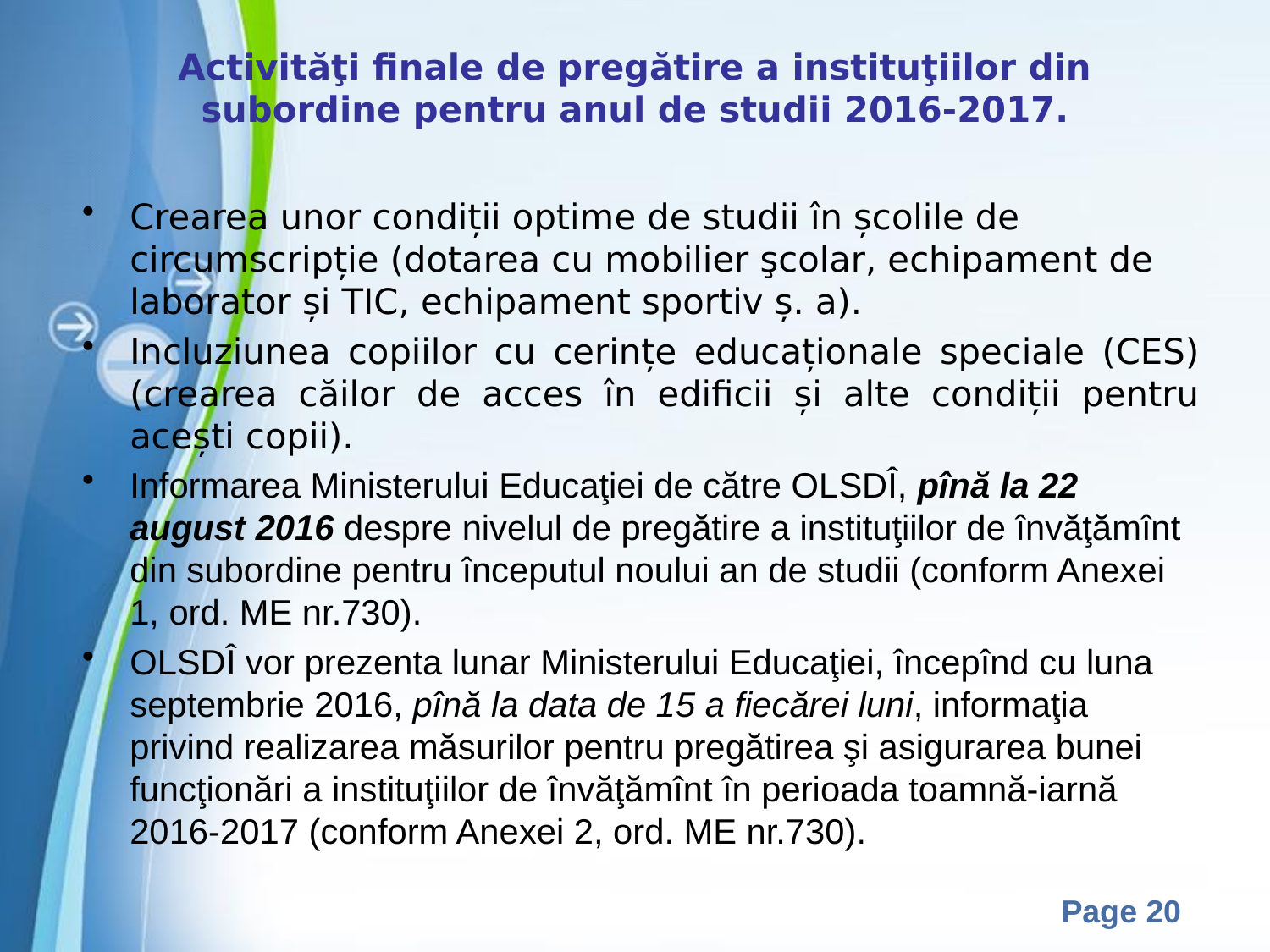

# Activităţi finale de pregătire a instituţiilor din subordine pentru anul de studii 2016-2017.
Crearea unor condiții optime de studii în școlile de circumscripție (dotarea cu mobilier şcolar, echipament de laborator și TIC, echipament sportiv ș. a).
Incluziunea copiilor cu cerințe educaționale speciale (CES)(crearea căilor de acces în edificii și alte condiții pentru acești copii).
Informarea Ministerului Educaţiei de către OLSDÎ, pînă la 22 august 2016 despre nivelul de pregătire a instituţiilor de învăţămînt din subordine pentru începutul noului an de studii (conform Anexei 1, ord. ME nr.730).
OLSDÎ vor prezenta lunar Ministerului Educaţiei, începînd cu luna septembrie 2016, pînă la data de 15 a fiecărei luni, informaţia privind realizarea măsurilor pentru pregătirea şi asigurarea bunei funcţionări a instituţiilor de învăţămînt în perioada toamnă-iarnă 2016-2017 (conform Anexei 2, ord. ME nr.730).